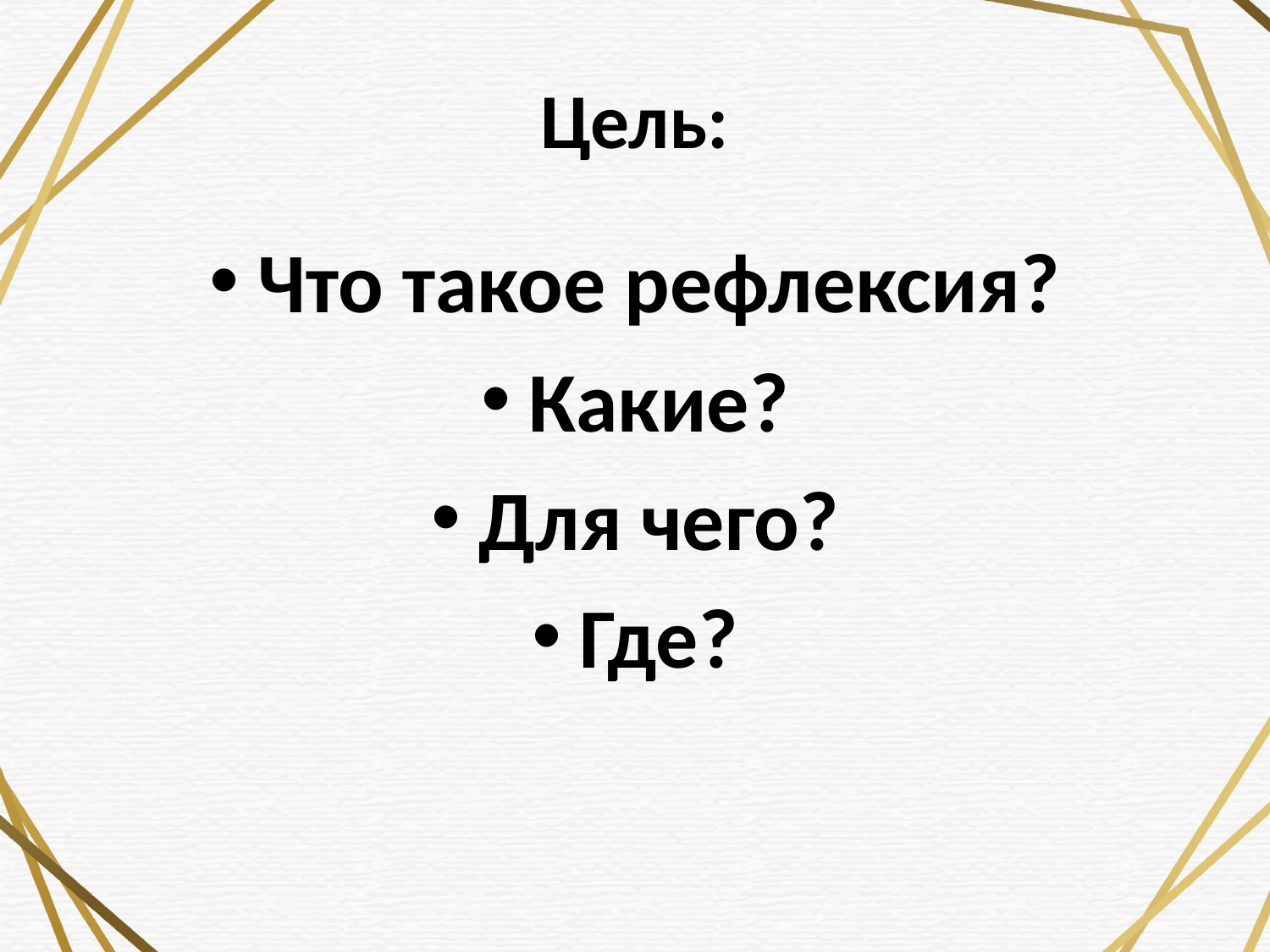

# Цель:
Что такое рефлексия?
Какие?
Для чего?
Где?